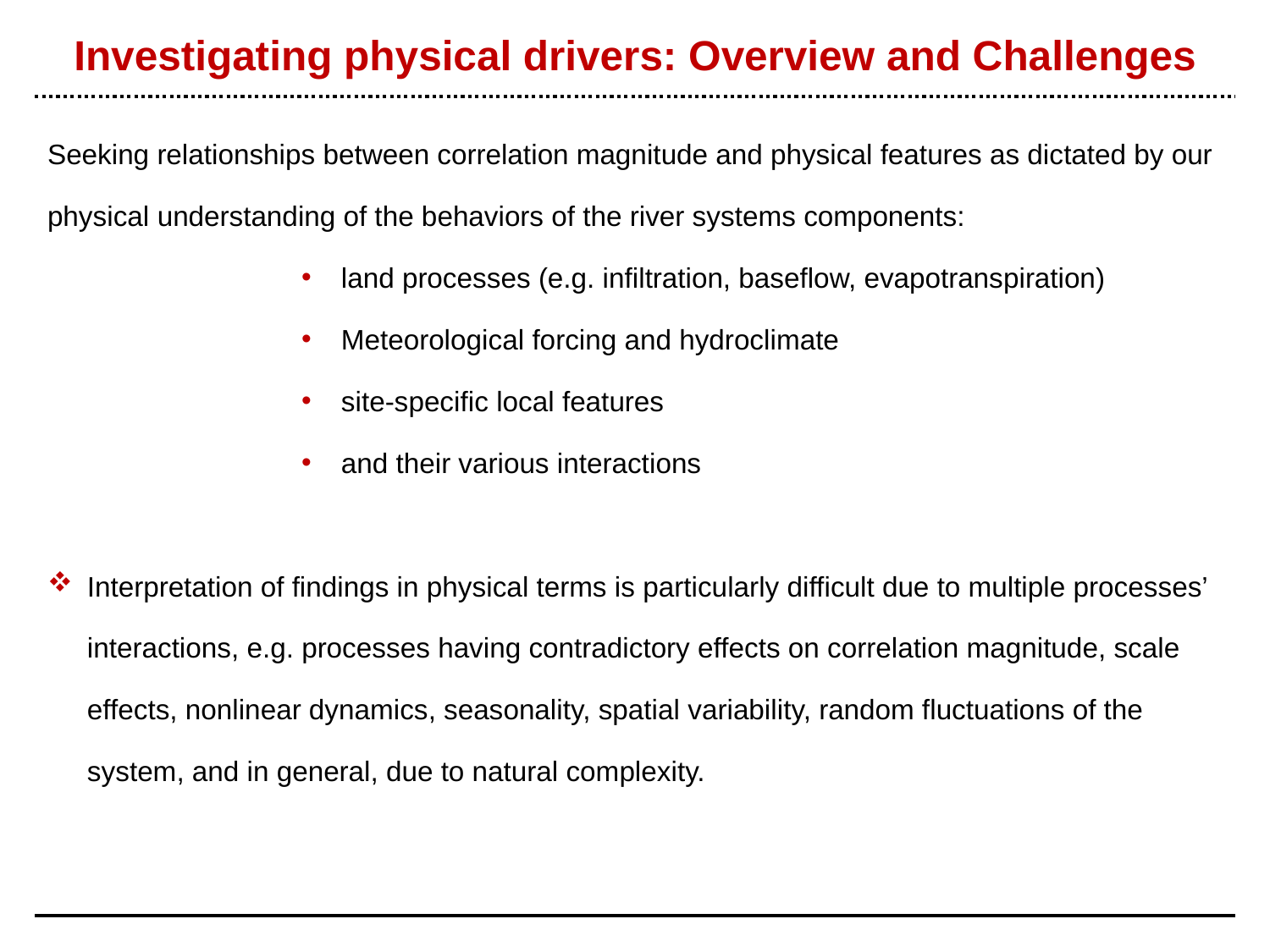

# Investigating physical drivers: Overview and Challenges
Seeking relationships between correlation magnitude and physical features as dictated by our physical understanding of the behaviors of the river systems components:
land processes (e.g. infiltration, baseflow, evapotranspiration)
Meteorological forcing and hydroclimate
site-specific local features
and their various interactions

Interpretation of findings in physical terms is particularly difficult due to multiple processes’ interactions, e.g. processes having contradictory effects on correlation magnitude, scale effects, nonlinear dynamics, seasonality, spatial variability, random fluctuations of the system, and in general, due to natural complexity.